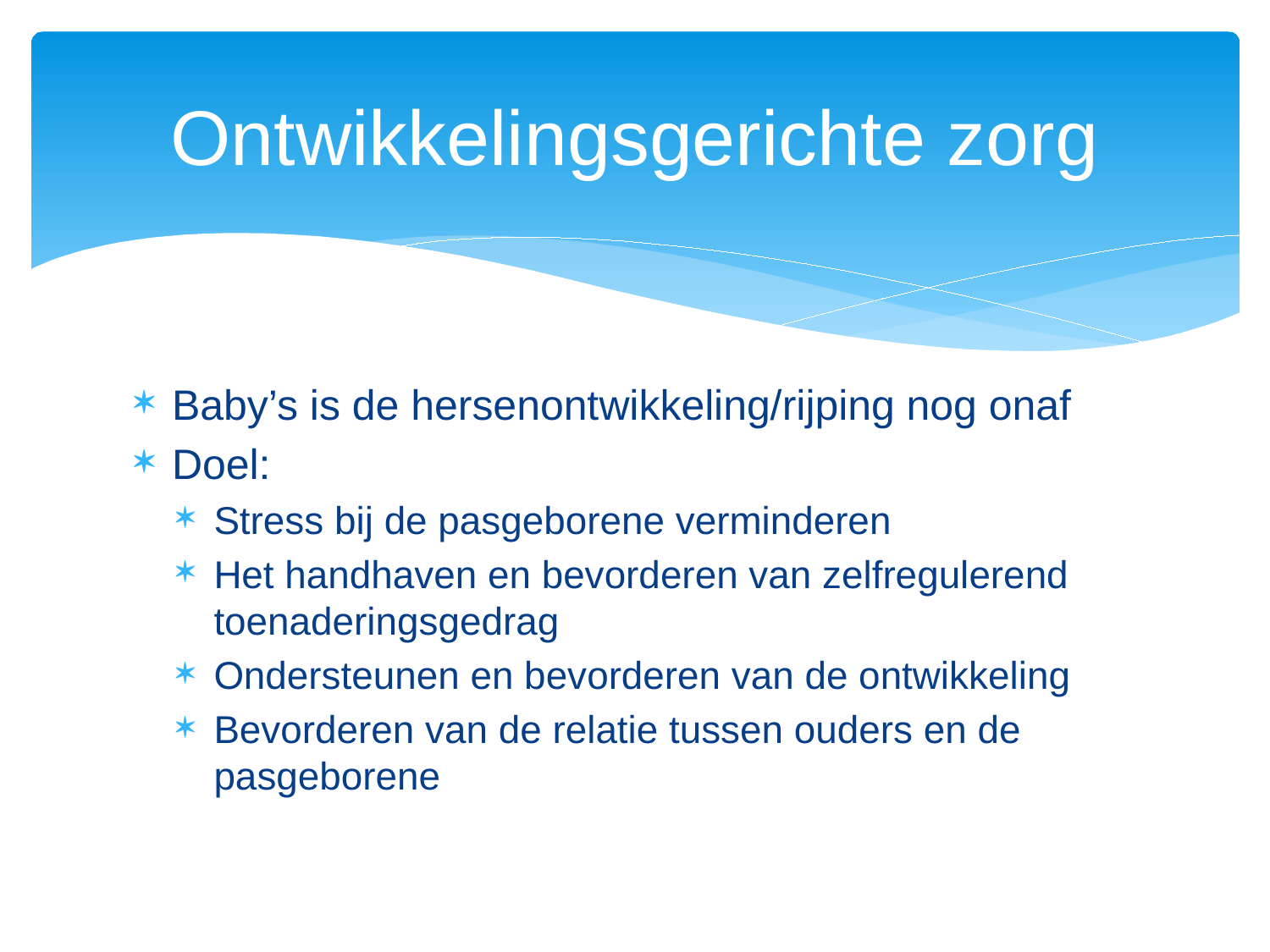

# Ontwikkelingsgerichte zorg
Baby’s is de hersenontwikkeling/rijping nog onaf
Doel:
Stress bij de pasgeborene verminderen
Het handhaven en bevorderen van zelfregulerend toenaderingsgedrag
Ondersteunen en bevorderen van de ontwikkeling
Bevorderen van de relatie tussen ouders en de pasgeborene